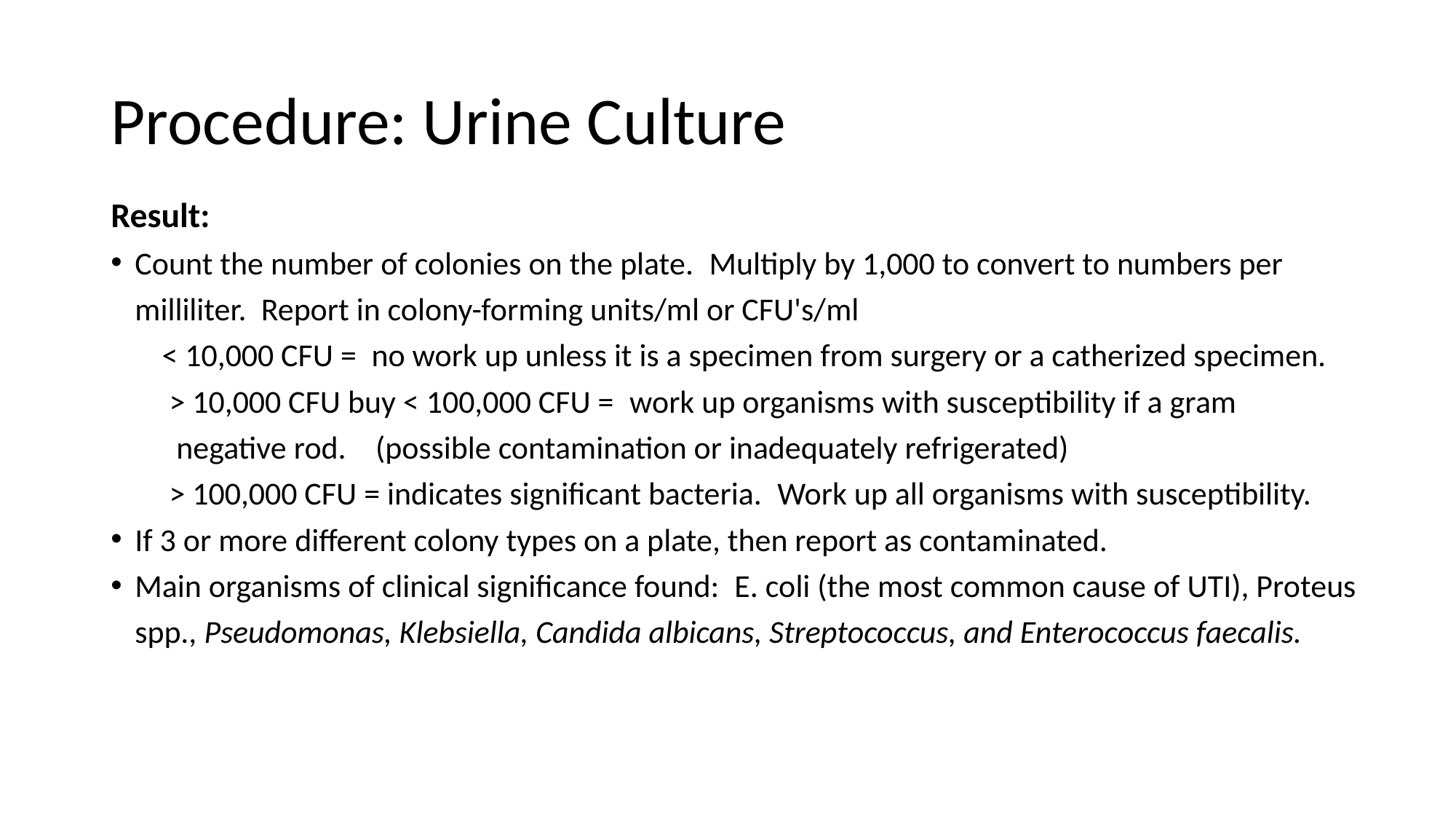

# Procedure: Urine Culture
Result:
Count the number of colonies on the plate.  Multiply by 1,000 to convert to numbers per milliliter.  Report in colony-forming units/ml or CFU's/ml
       < 10,000 CFU =  no work up unless it is a specimen from surgery or a catherized specimen.
        > 10,000 CFU buy < 100,000 CFU =  work up organisms with susceptibility if a gram
         negative rod.    (possible contamination or inadequately refrigerated)
        > 100,000 CFU = indicates significant bacteria.  Work up all organisms with susceptibility.
If 3 or more different colony types on a plate, then report as contaminated.
Main organisms of clinical significance found:  E. coli (the most common cause of UTI), Proteus spp., Pseudomonas, Klebsiella, Candida albicans, Streptococcus, and Enterococcus faecalis.